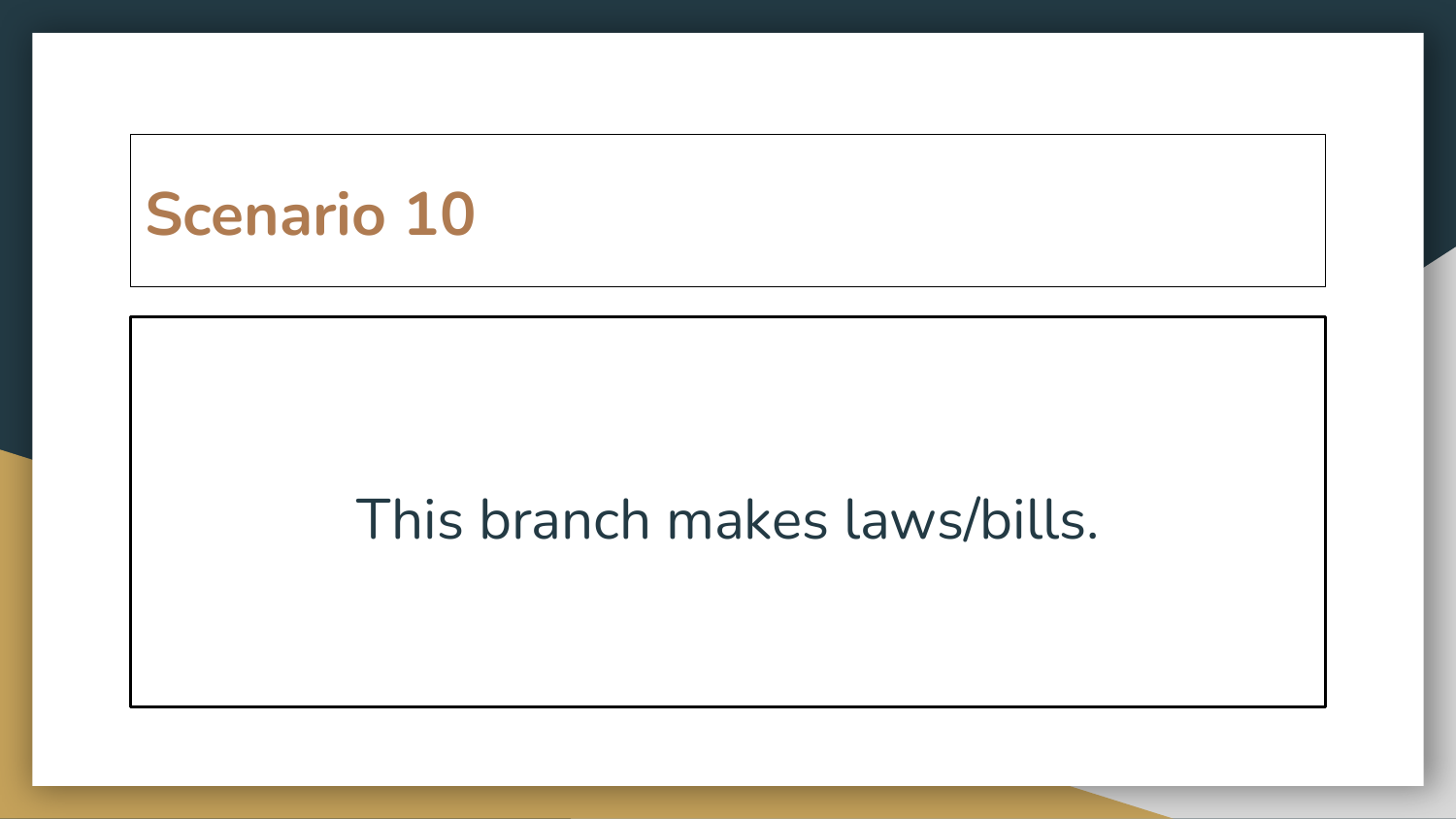

# Scenario 10
This branch makes laws/bills.